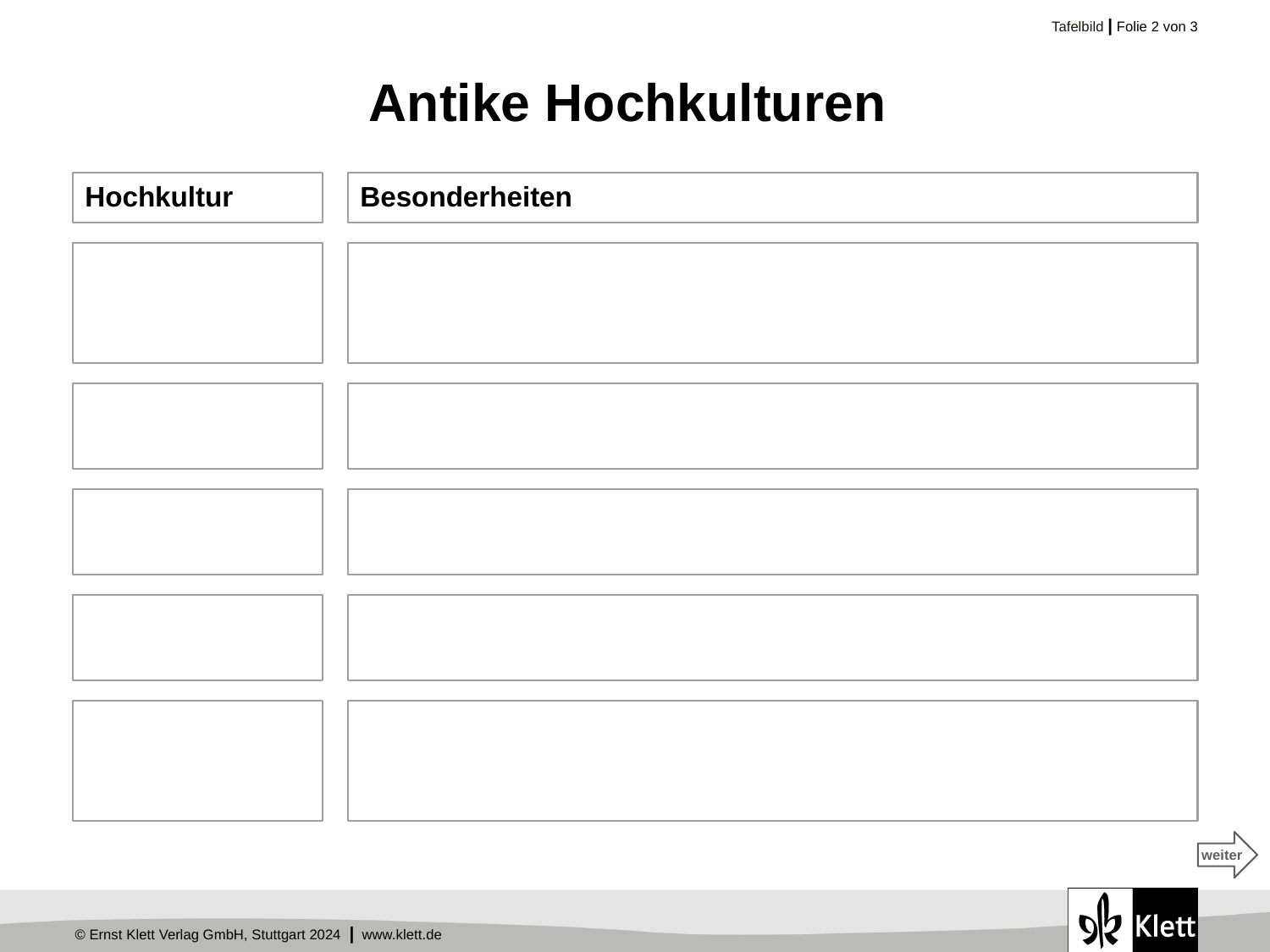

# Antike Hochkulturen
Hochkultur
Besonderheiten

weiter
weiter
weiter